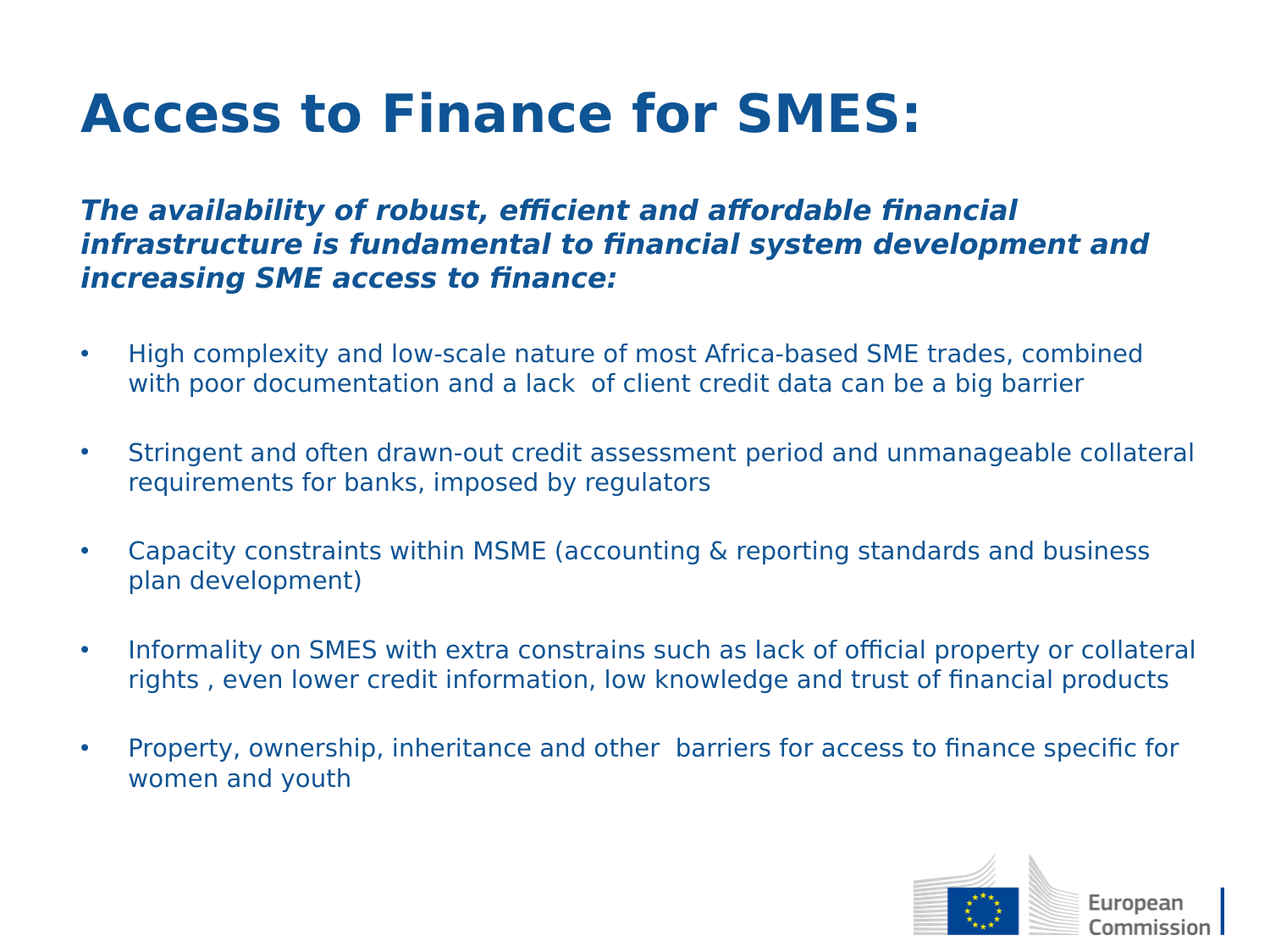

# Access to Finance for SMES:
The availability of robust, efficient and affordable financial infrastructure is fundamental to financial system development and increasing SME access to finance:

High complexity and low-scale nature of most Africa-based SME trades, combined with poor documentation and a lack  of client credit data can be a big barrier

Stringent and often drawn-out credit assessment period and unmanageable collateral requirements for banks, imposed by regulators

Capacity constraints within MSME (accounting & reporting standards and business plan development)

Informality on SMES with extra constrains such as lack of official property or collateral rights , even lower credit information, low knowledge and trust of financial products

Property, ownership, inheritance and other  barriers for access to finance specific for women and youth